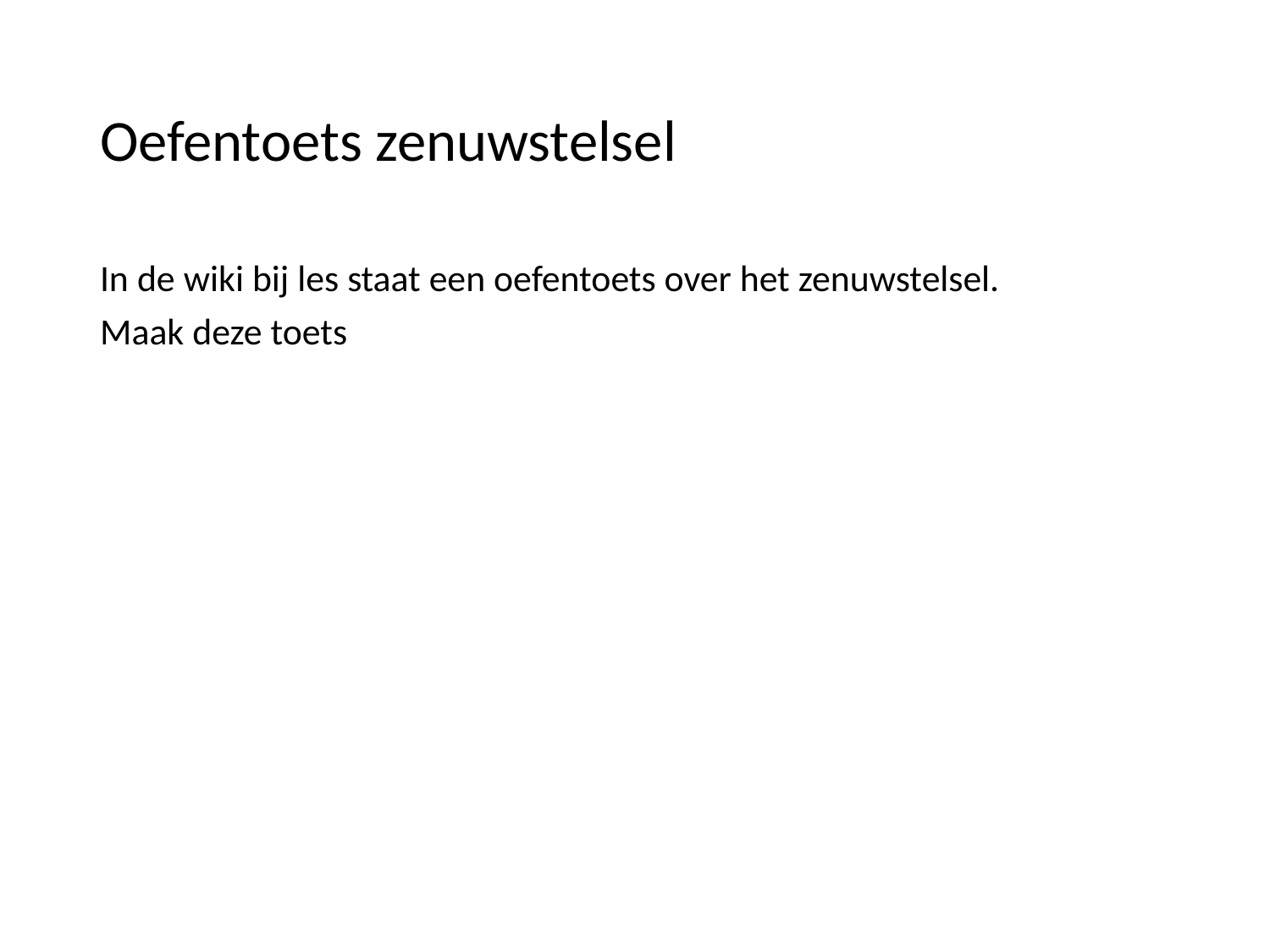

# Oefentoets zenuwstelsel
In de wiki bij les staat een oefentoets over het zenuwstelsel.
Maak deze toets